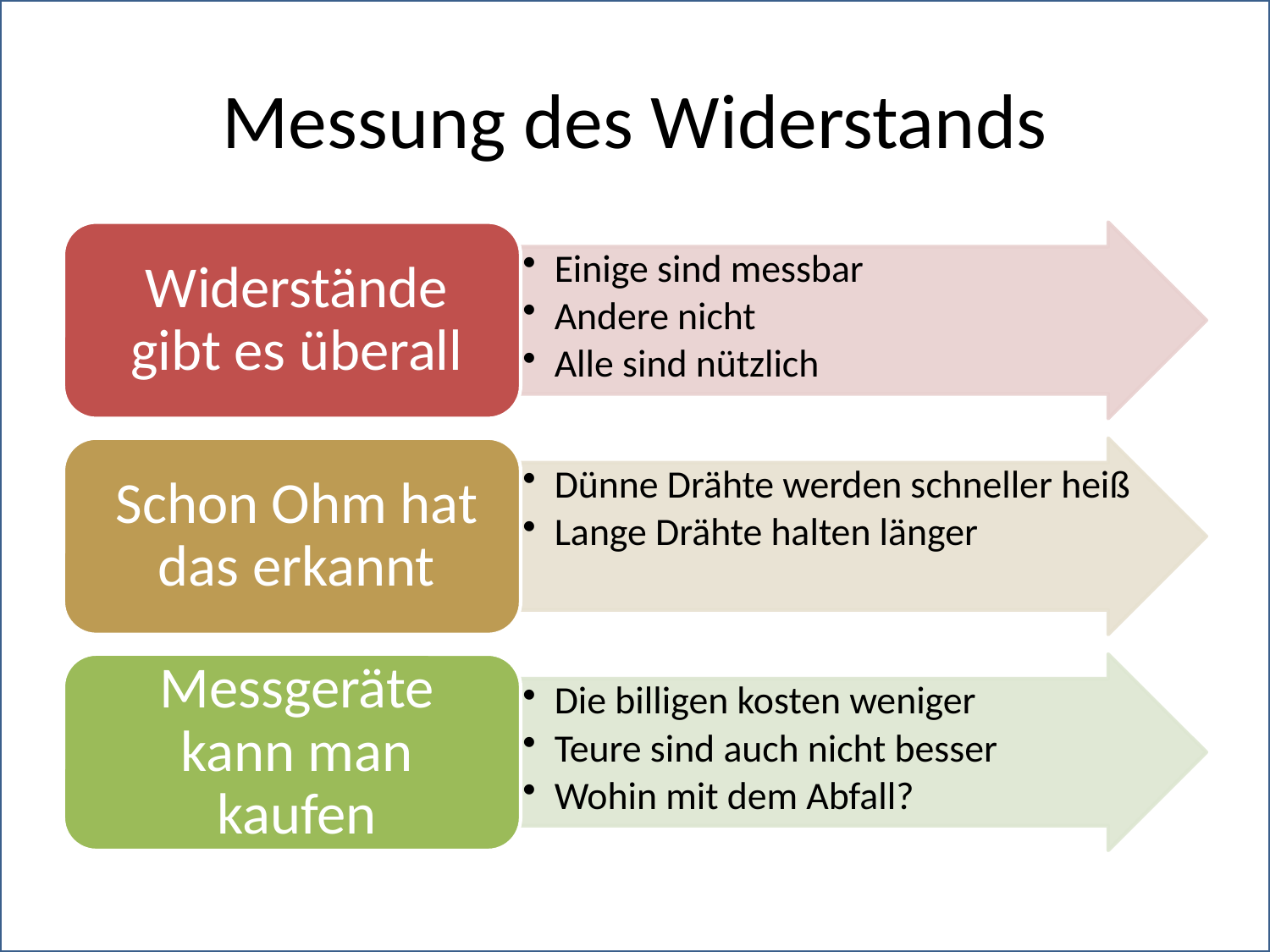

# Messung des Widerstands
Einige sind messbar
Andere nicht
Alle sind nützlich
Widerstände gibt es überall
Dünne Drähte werden schneller heiß
Lange Drähte halten länger
Schon Ohm hat das erkannt
Die billigen kosten weniger
Teure sind auch nicht besser
Wohin mit dem Abfall?
Messgeräte kann man kaufen